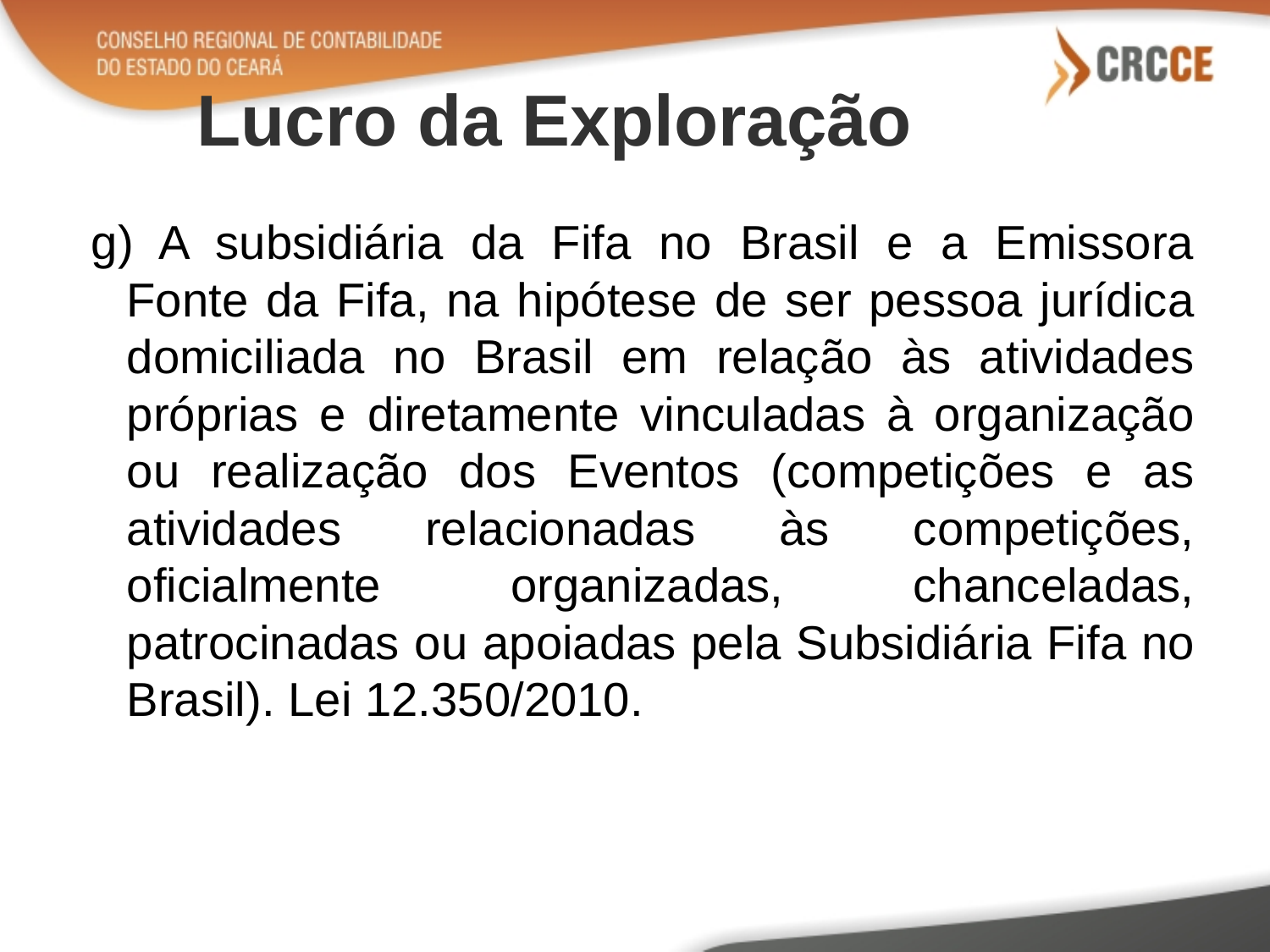

# Lucro da Exploração
g) A subsidiária da Fifa no Brasil e a Emissora Fonte da Fifa, na hipótese de ser pessoa jurídica domiciliada no Brasil em relação às atividades próprias e diretamente vinculadas à organização ou realização dos Eventos (competições e as atividades relacionadas às competições, oficialmente organizadas, chanceladas, patrocinadas ou apoiadas pela Subsidiária Fifa no Brasil). Lei 12.350/2010.